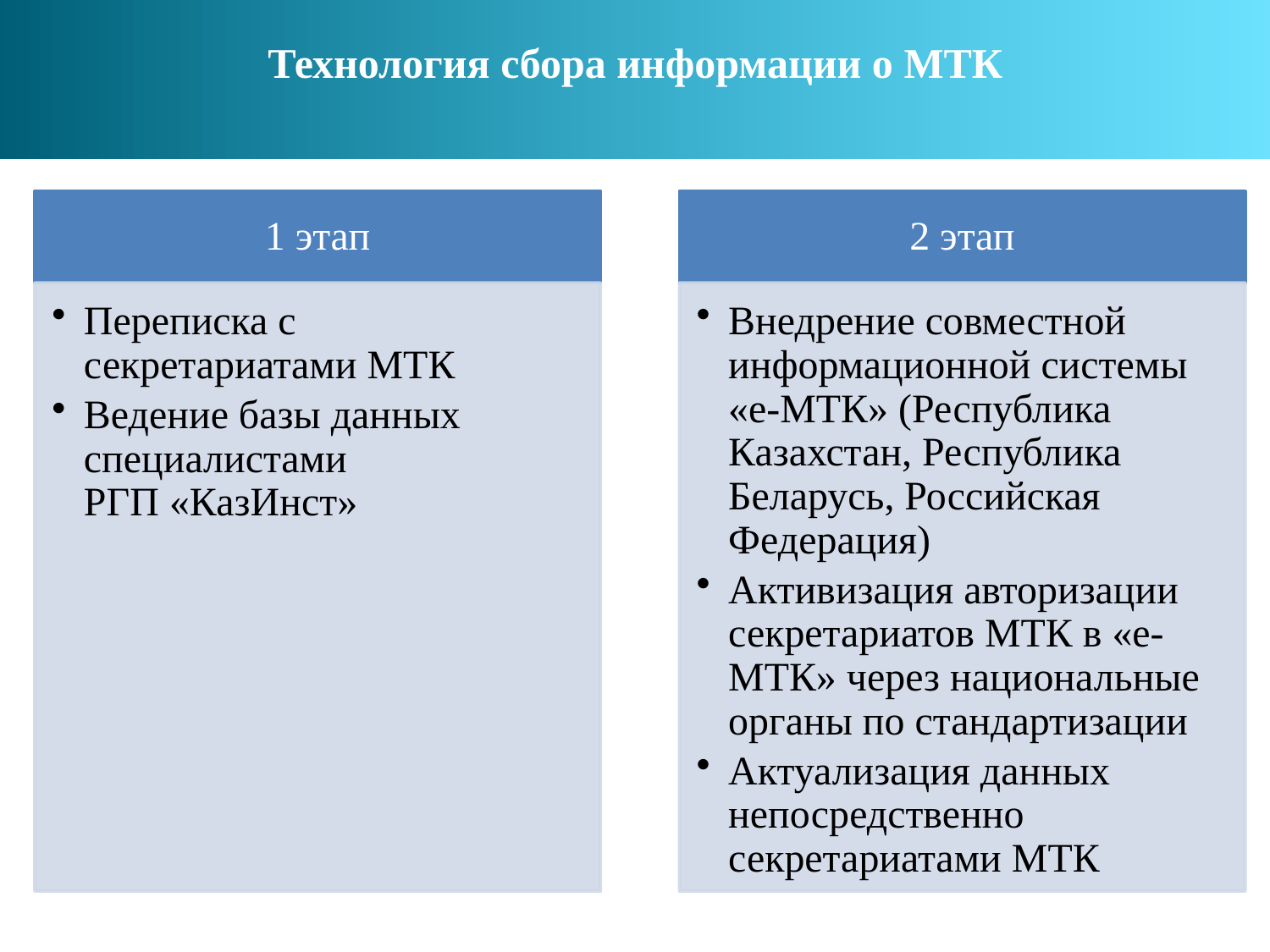

Технология сбора информации о МТК
1 этап
Переписка с секретариатами МТК
Ведение базы данных специалистами
РГП «КазИнст»
2 этап
Внедрение совместной информационной системы «е-МТК» (Республика Казахстан, Республика Беларусь, Российская Федерация)
Активизация авторизации секретариатов МТК в «е-МТК» через национальные органы по стандартизации
Актуализация данных непосредственно секретариатами МТК